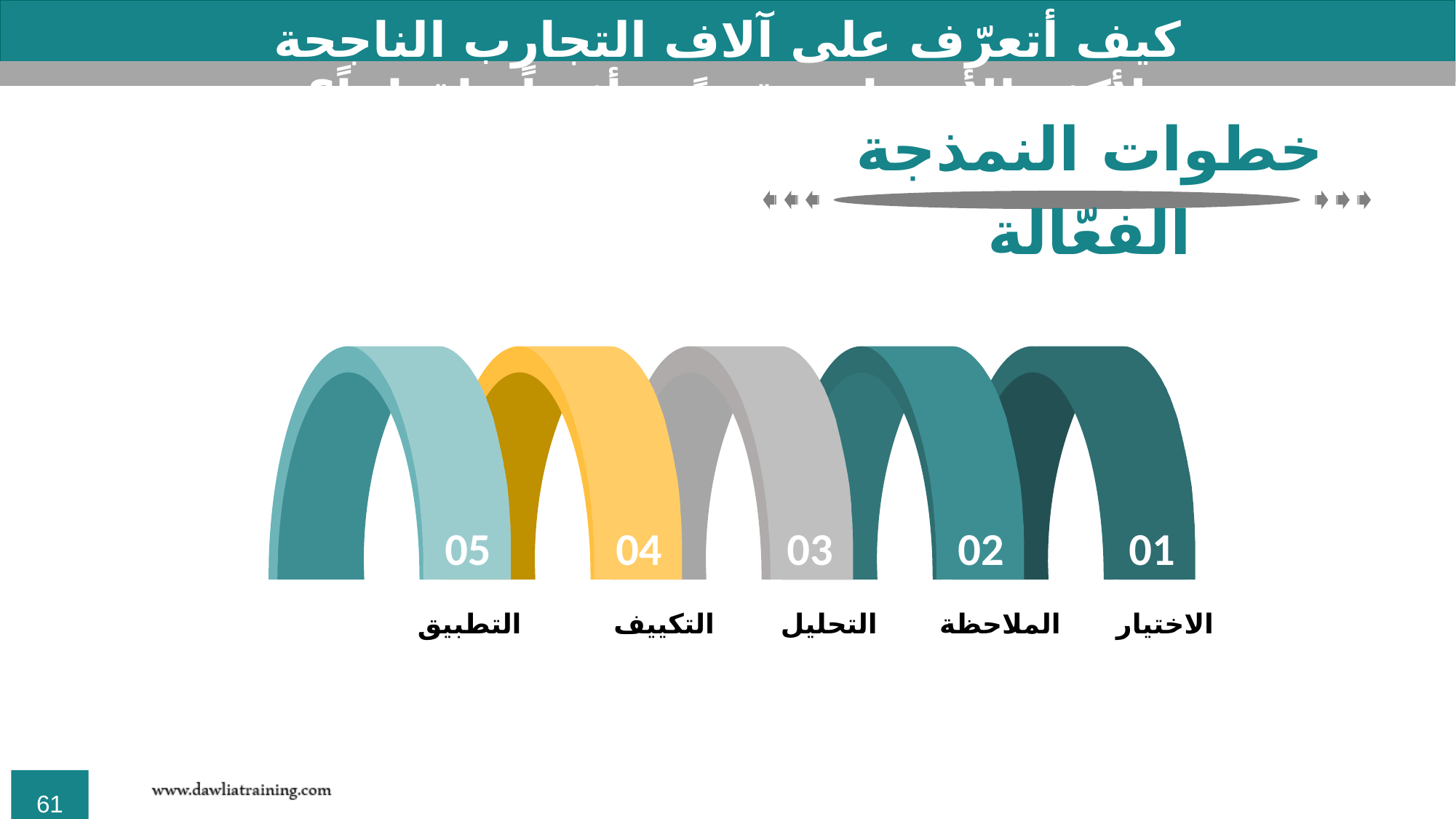

كيف أتعرّف على آلاف التجارب الناجحة لأكثر الأشخاص قوةً وتأثيراً وإقناعاً؟
خطوات النمذجة الفعّالة

05
التطبيق

04
التكييف

03
التحليل

02
الملاحظة

01
الاختيار